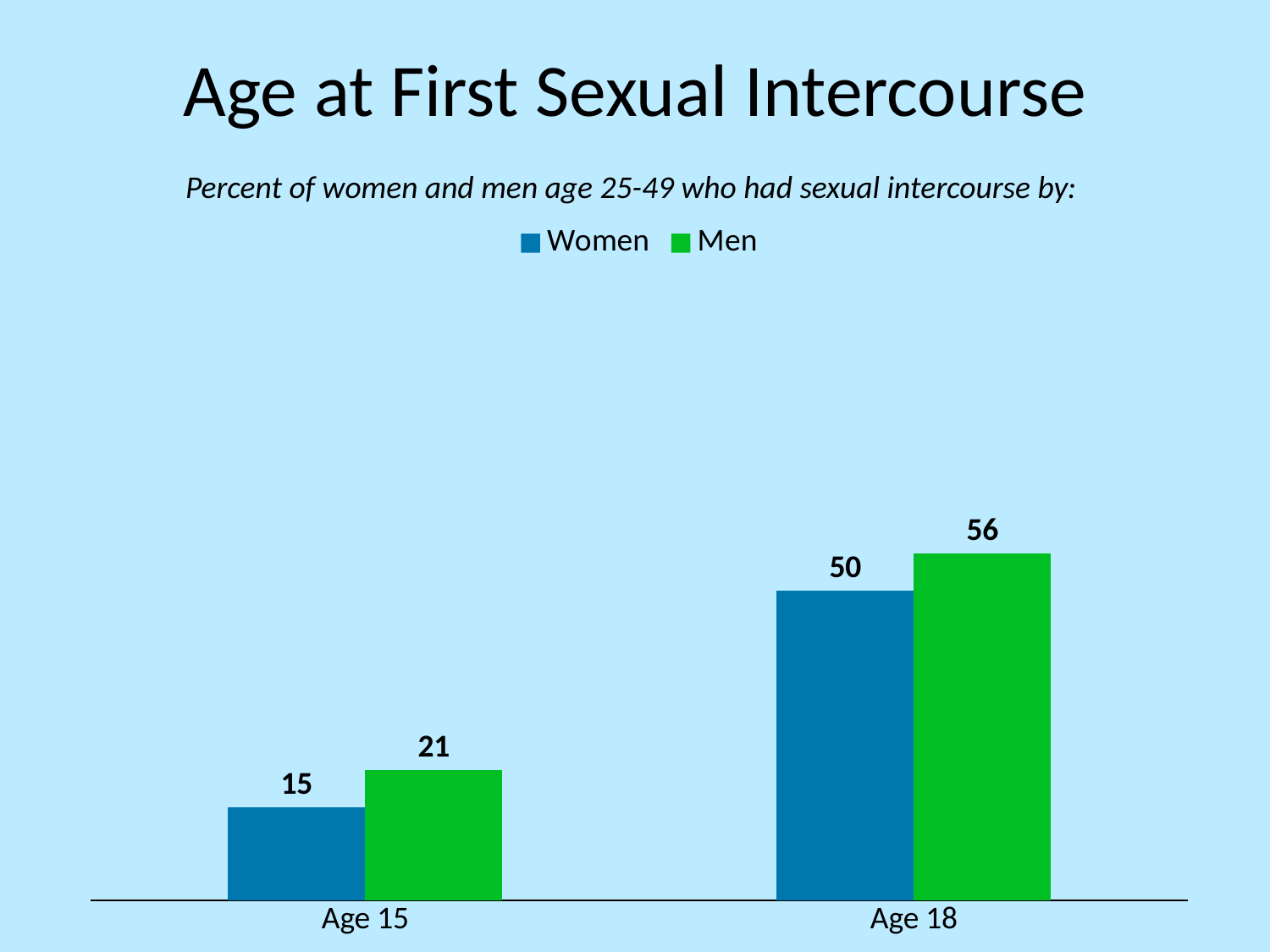

# Age at First Sexual Intercourse
Percent of women and men age 25-49 who had sexual intercourse by:

### Chart

| Category | Women | Men |
|---|---|---|
| Age 15 | 15.0 | 21.0 |
| Age 18 | 50.0 | 56.0 |